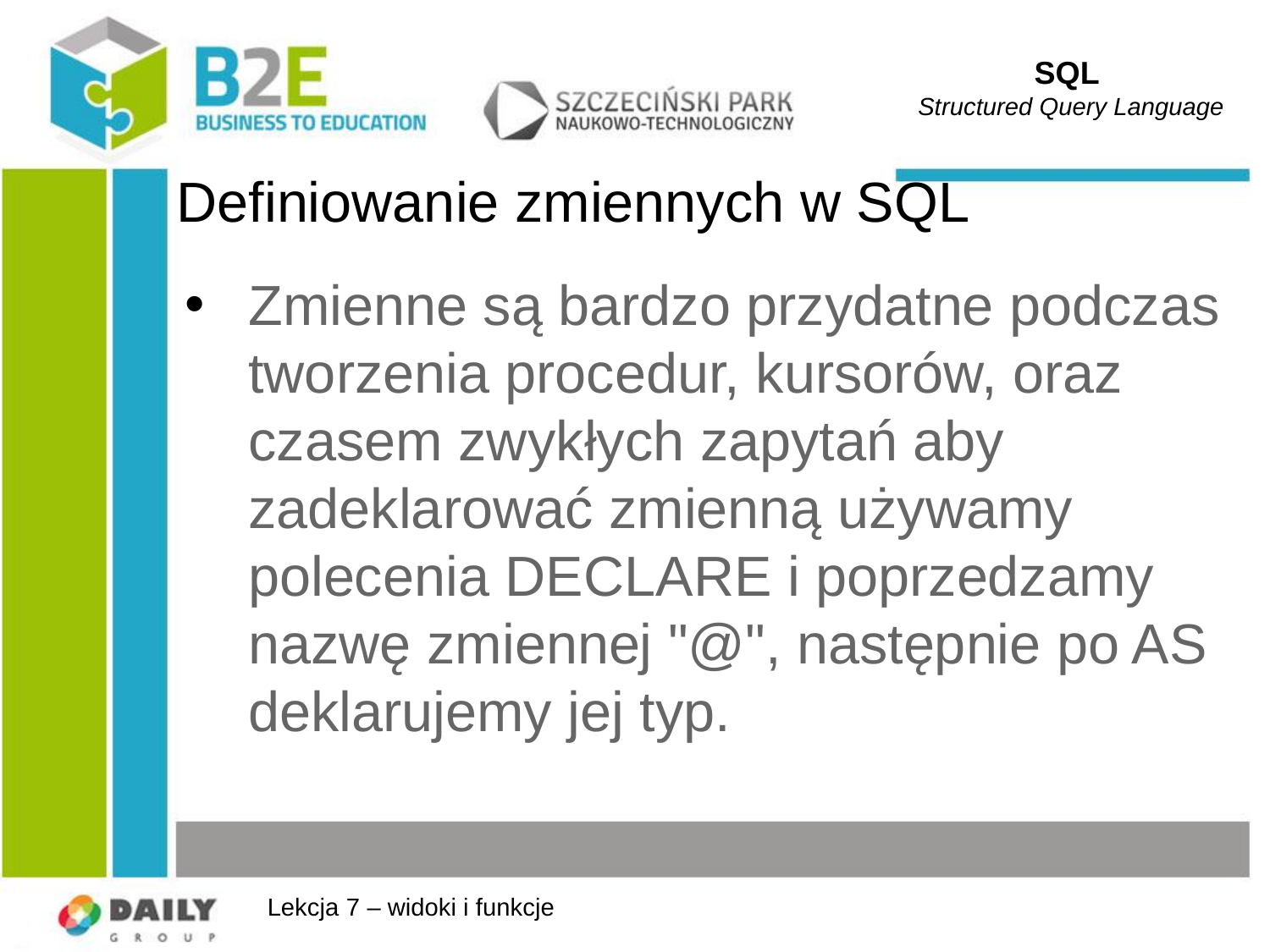

SQL
Structured Query Language
# Definiowanie zmiennych w SQL
Zmienne są bardzo przydatne podczas tworzenia procedur, kursorów, oraz czasem zwykłych zapytań aby zadeklarować zmienną używamy polecenia DECLARE i poprzedzamy nazwę zmiennej "@", następnie po AS deklarujemy jej typ.
Lekcja 7 – widoki i funkcje